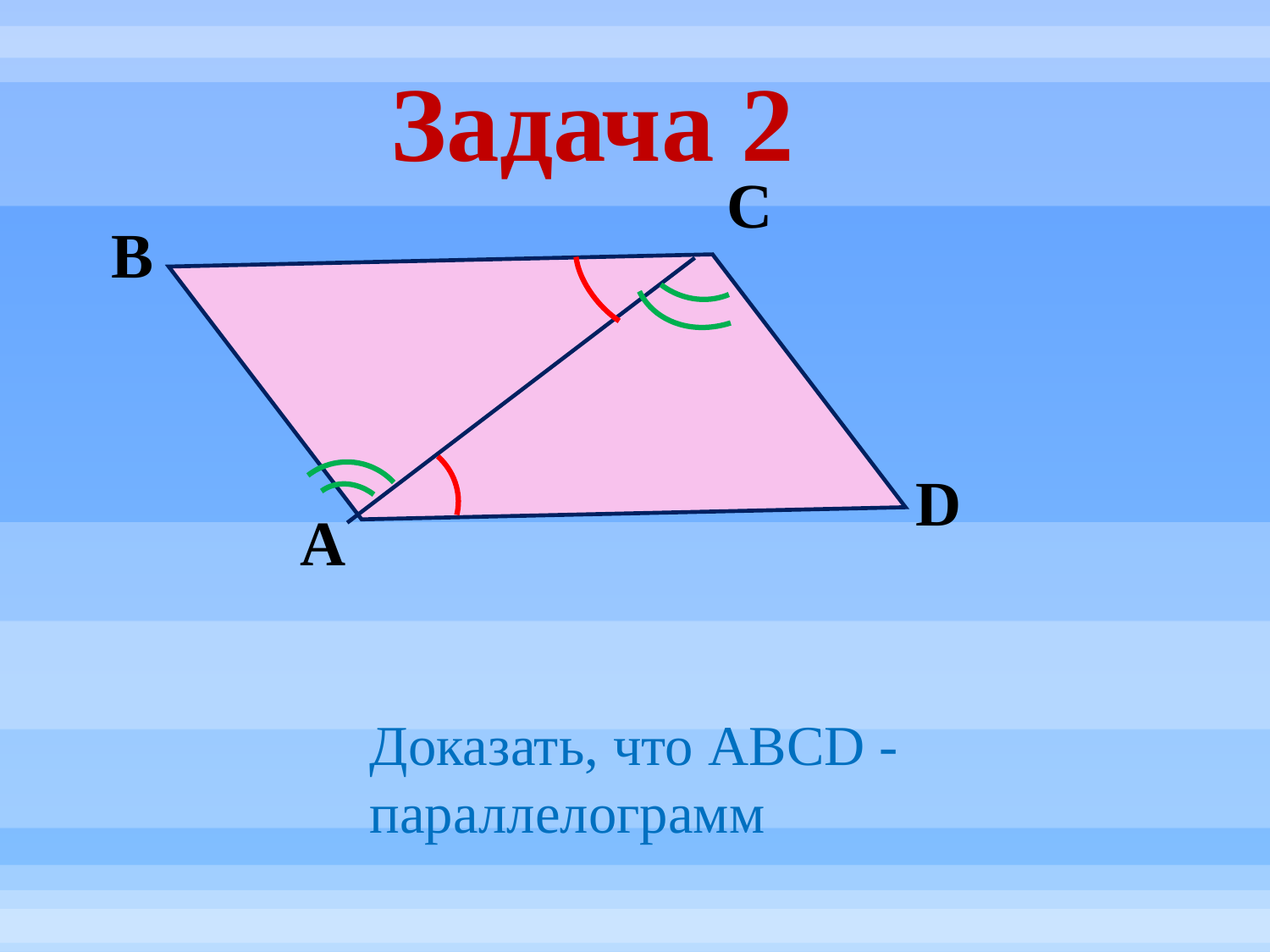

# Задача 2
С

В

D

А
Доказать, что ABCD - параллелограмм